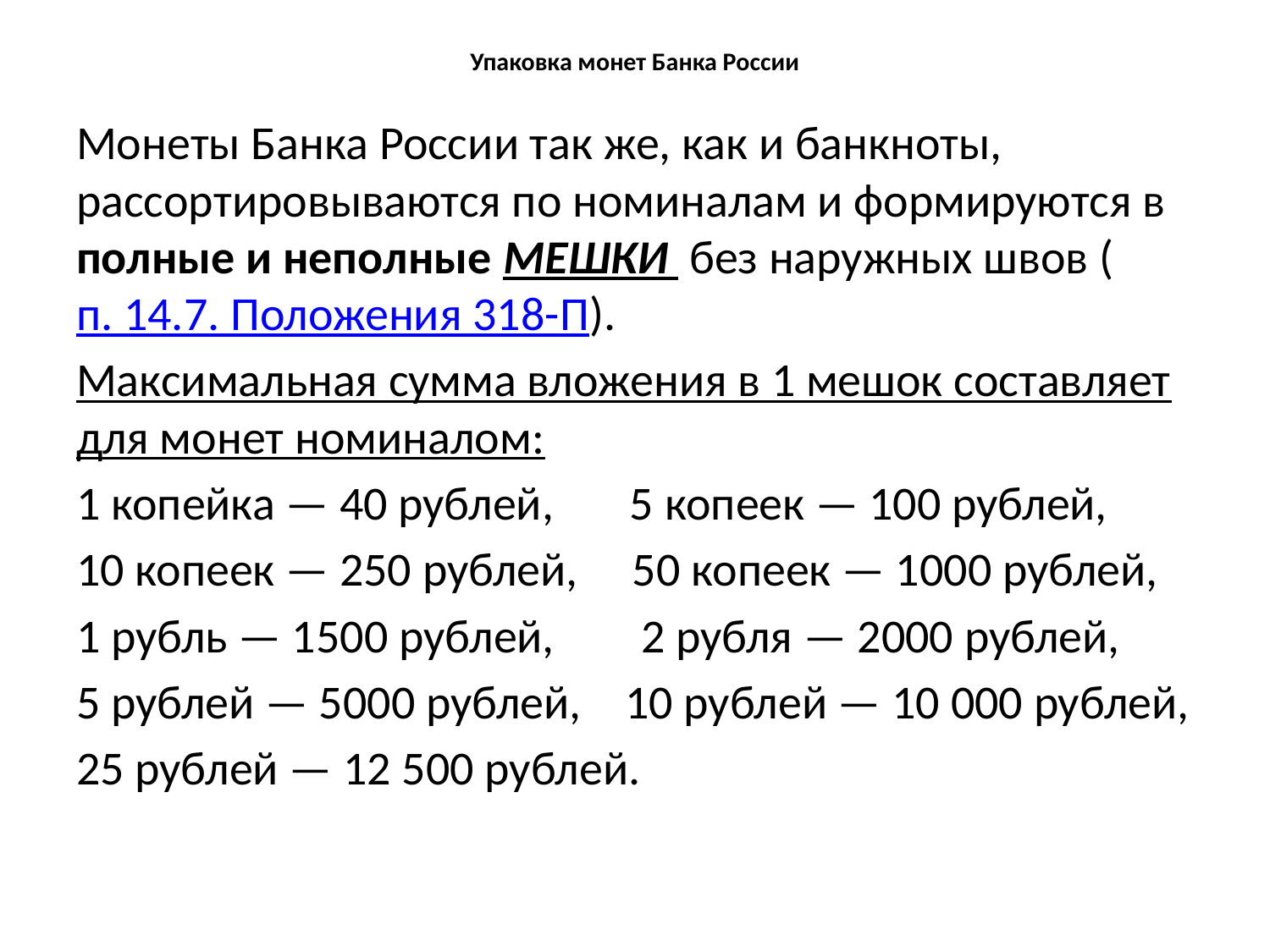

# Упаковка монет Банка России
Монеты Банка России так же, как и банкноты, рассортировываются по номиналам и формируются в полные и неполные МЕШКИ  без наружных швов (п. 14.7. Положения 318-П).
Максимальная сумма вложения в 1 мешок составляет для монет номиналом:
1 копейка — 40 рублей,       5 копеек — 100 рублей,
10 копеек — 250 рублей,     50 копеек — 1000 рублей,
1 рубль — 1500 рублей,        2 рубля — 2000 рублей,
5 рублей — 5000 рублей,    10 рублей — 10 000 рублей,
25 рублей — 12 500 рублей.